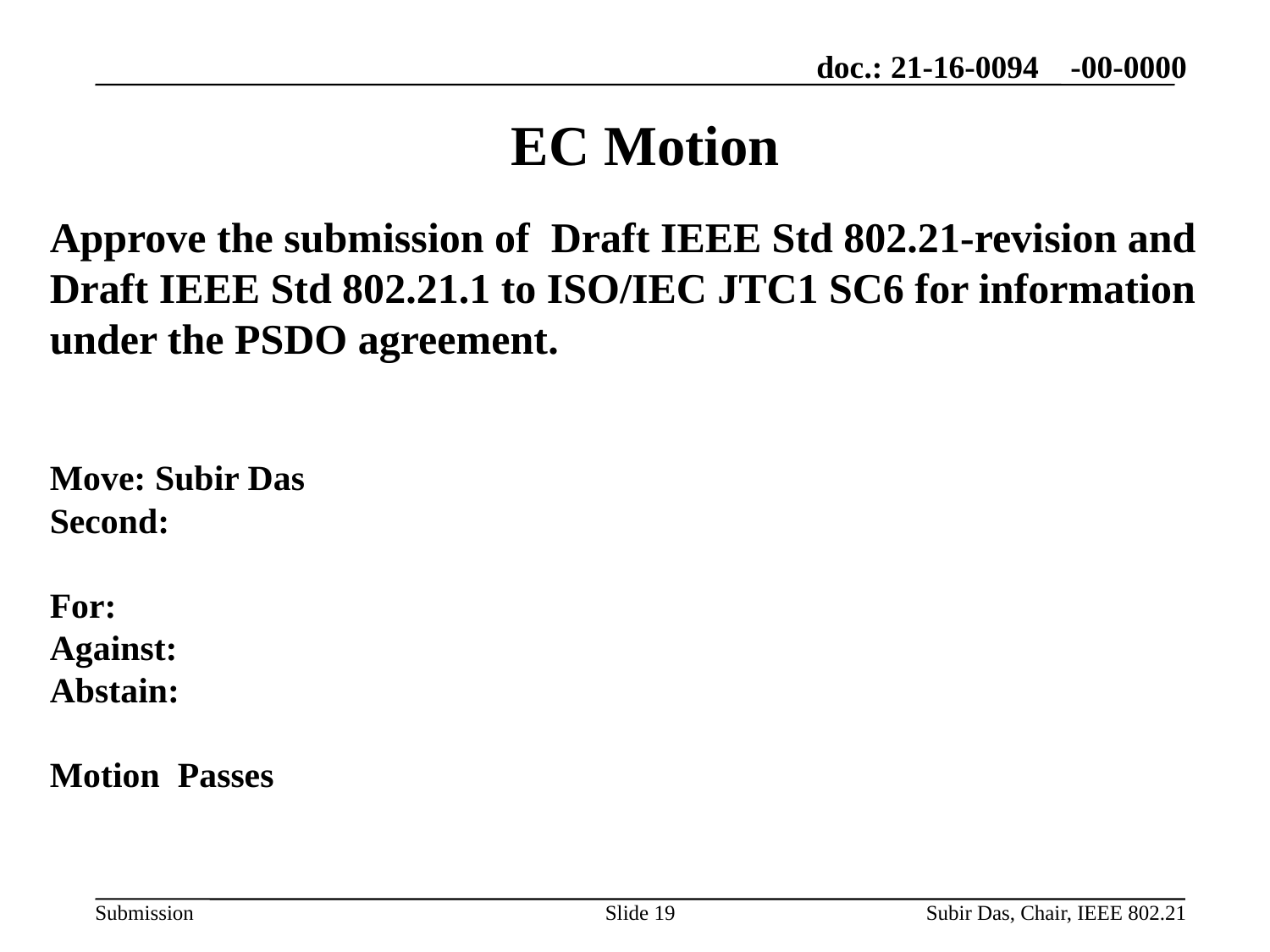

# EC Motion
Approve the submission of  Draft IEEE Std 802.21-revision and Draft IEEE Std 802.21.1 to ISO/IEC JTC1 SC6 for information under the PSDO agreement.

Move: Subir Das
Second:

For:
Against:
Abstain:

Motion  Passes
Slide 19
Subir Das, Chair, IEEE 802.21